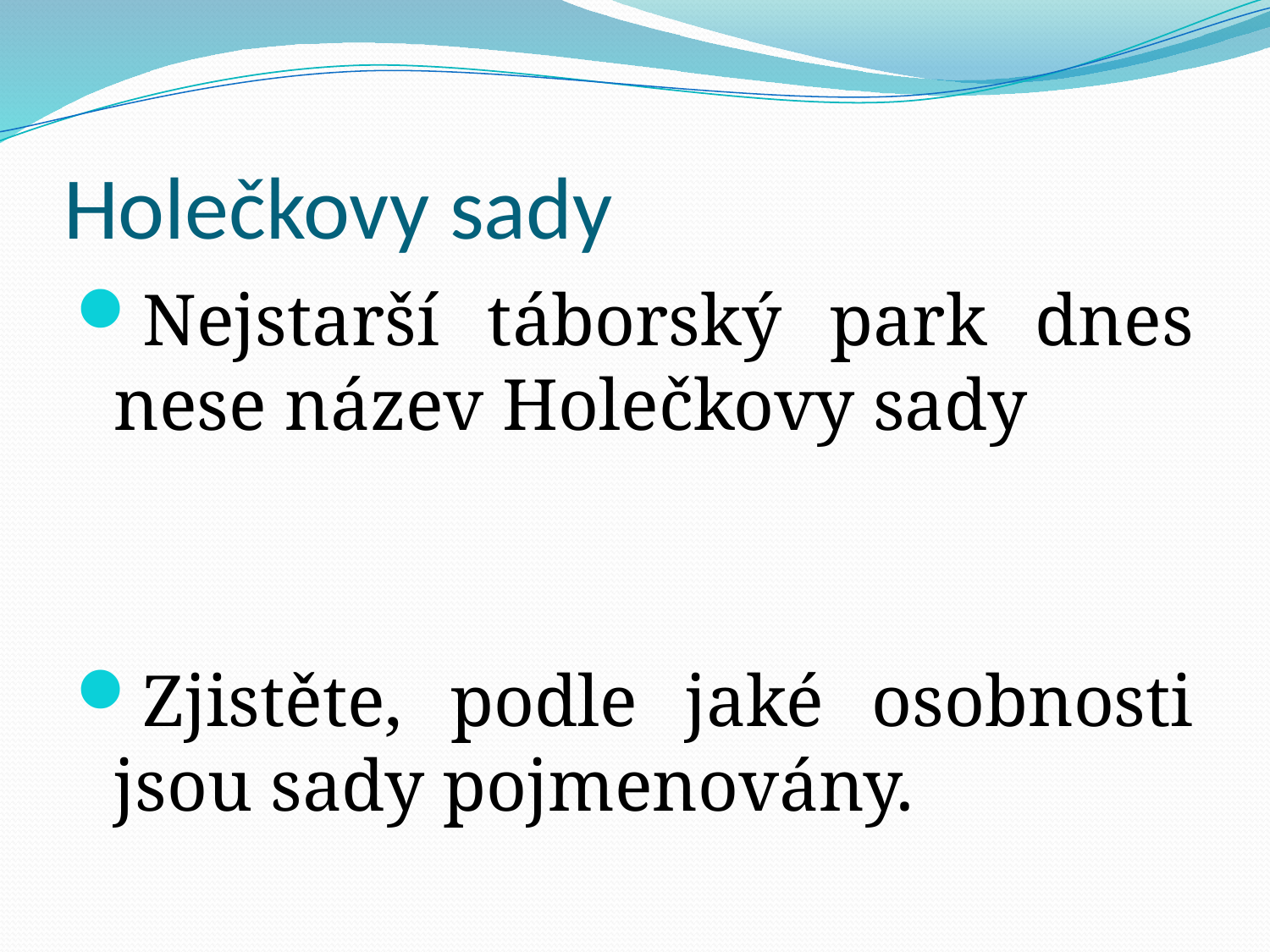

# Holečkovy sady
Nejstarší táborský park dnes nese název Holečkovy sady

Zjistěte, podle jaké osobnosti jsou sady pojmenovány.